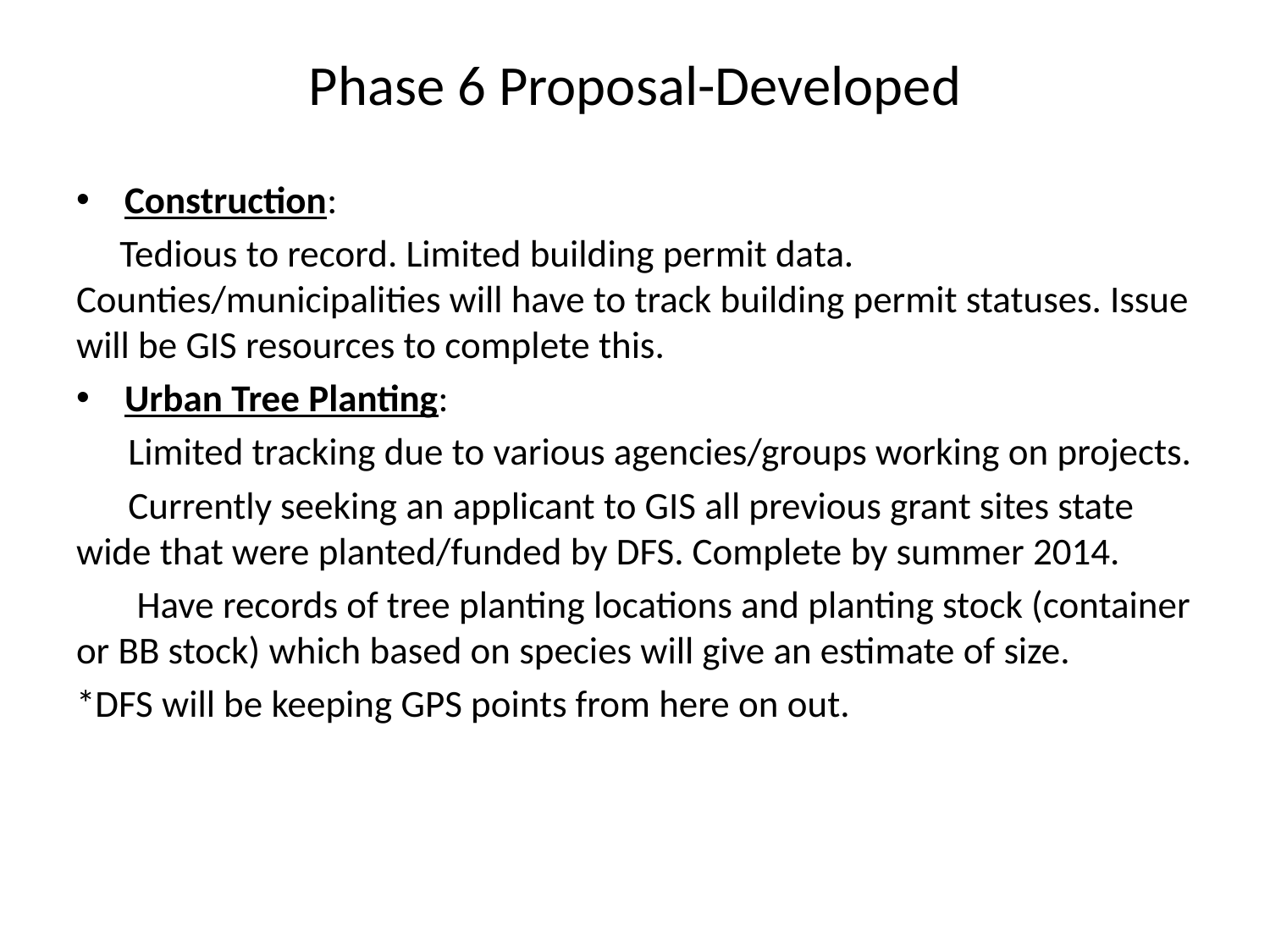

# Phase 6 Proposal-Developed
Construction:
     Tedious to record. Limited building permit data. Counties/municipalities will have to track building permit statuses. Issue will be GIS resources to complete this.
Urban Tree Planting:
      Limited tracking due to various agencies/groups working on projects.
      Currently seeking an applicant to GIS all previous grant sites state wide that were planted/funded by DFS. Complete by summer 2014.
       Have records of tree planting locations and planting stock (container or BB stock) which based on species will give an estimate of size.
*DFS will be keeping GPS points from here on out.